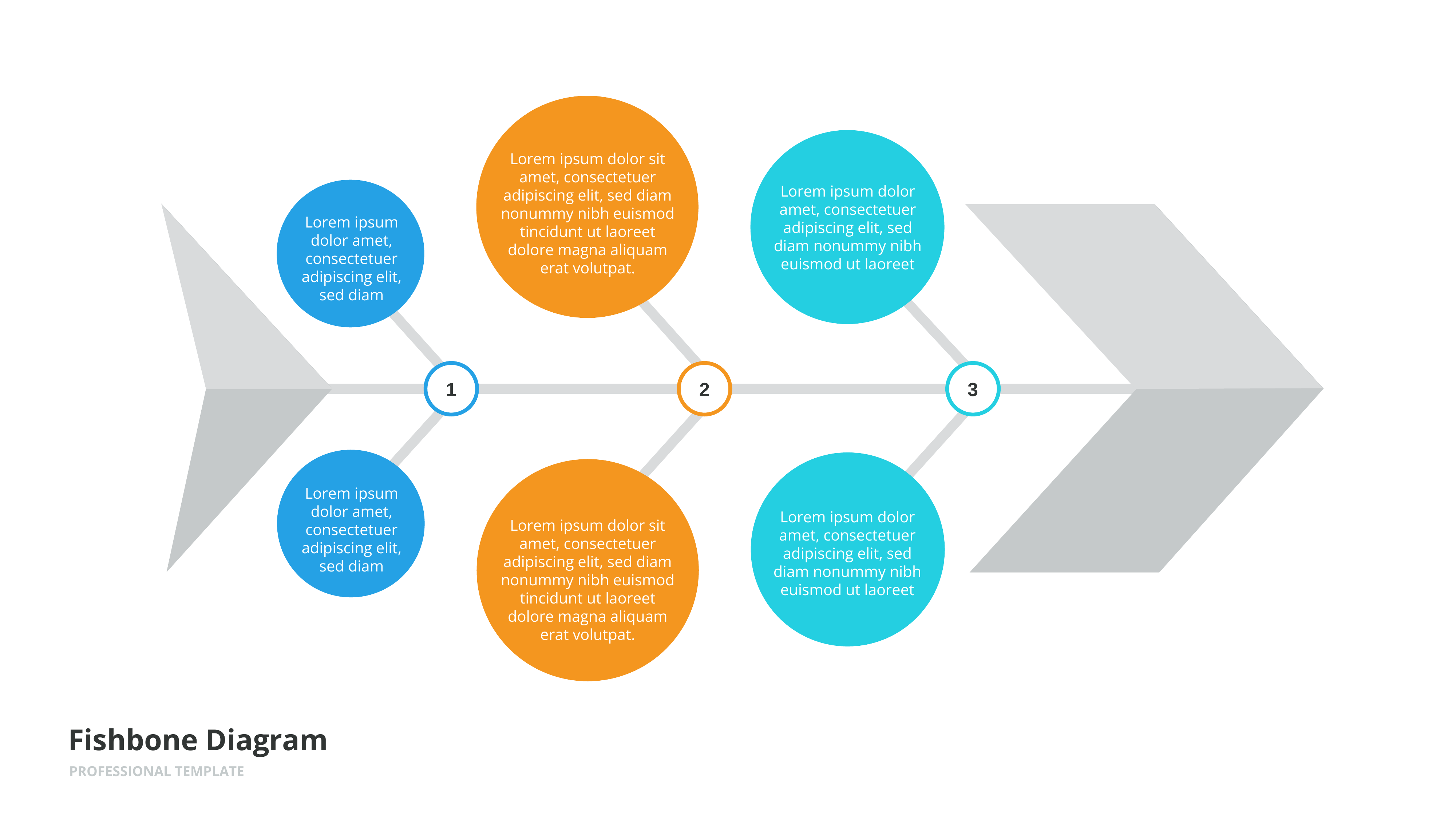

Lorem ipsum dolor sit amet, consectetuer adipiscing elit, sed diam nonummy nibh euismod tincidunt ut laoreet dolore magna aliquam erat volutpat.
Lorem ipsum dolor amet, consectetuer adipiscing elit, sed diam nonummy nibh euismod ut laoreet

Lorem ipsum dolor amet, consectetuer adipiscing elit, sed diam

1
2
3

Lorem ipsum dolor amet, consectetuer adipiscing elit, sed diam
Lorem ipsum dolor amet, consectetuer adipiscing elit, sed diam nonummy nibh euismod ut laoreet
Lorem ipsum dolor sit amet, consectetuer adipiscing elit, sed diam nonummy nibh euismod tincidunt ut laoreet dolore magna aliquam erat volutpat.